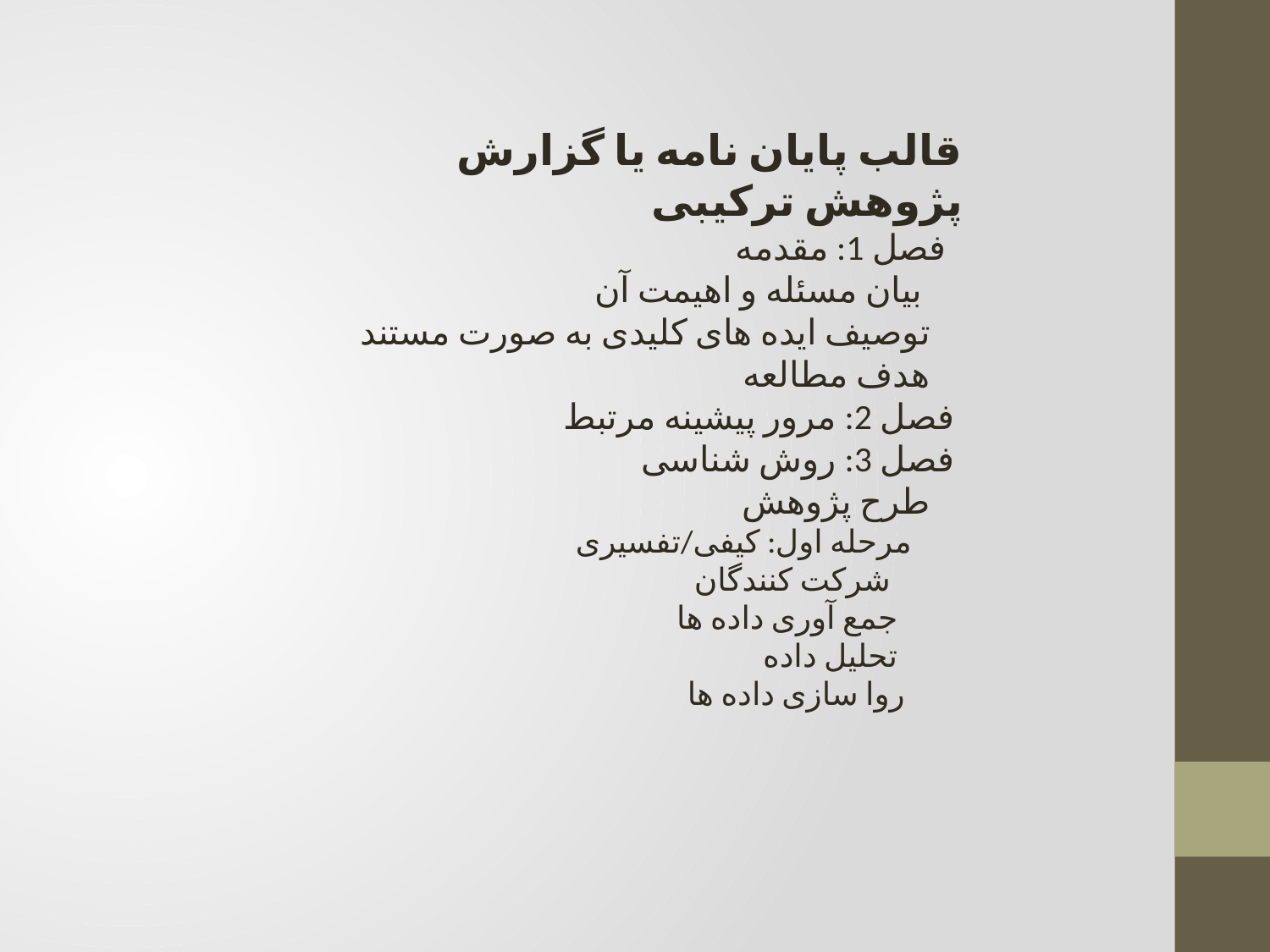

قالب پایان نامه یا گزارش پژوهش ترکیبی
  فصل 1: مقدمه
     بیان مسئله و اهیمت آن
    توصیف ایده های کلیدی به صورت مستند
    هدف مطالعه
 فصل 2: مرور پیشینه مرتبط
 فصل 3: روش شناسی
    طرح پژوهش
       مرحله اول: کیفی/تفسیری
          شرکت کنندگان
         جمع آوری داده ها
         تحلیل داده
        روا سازی داده ها